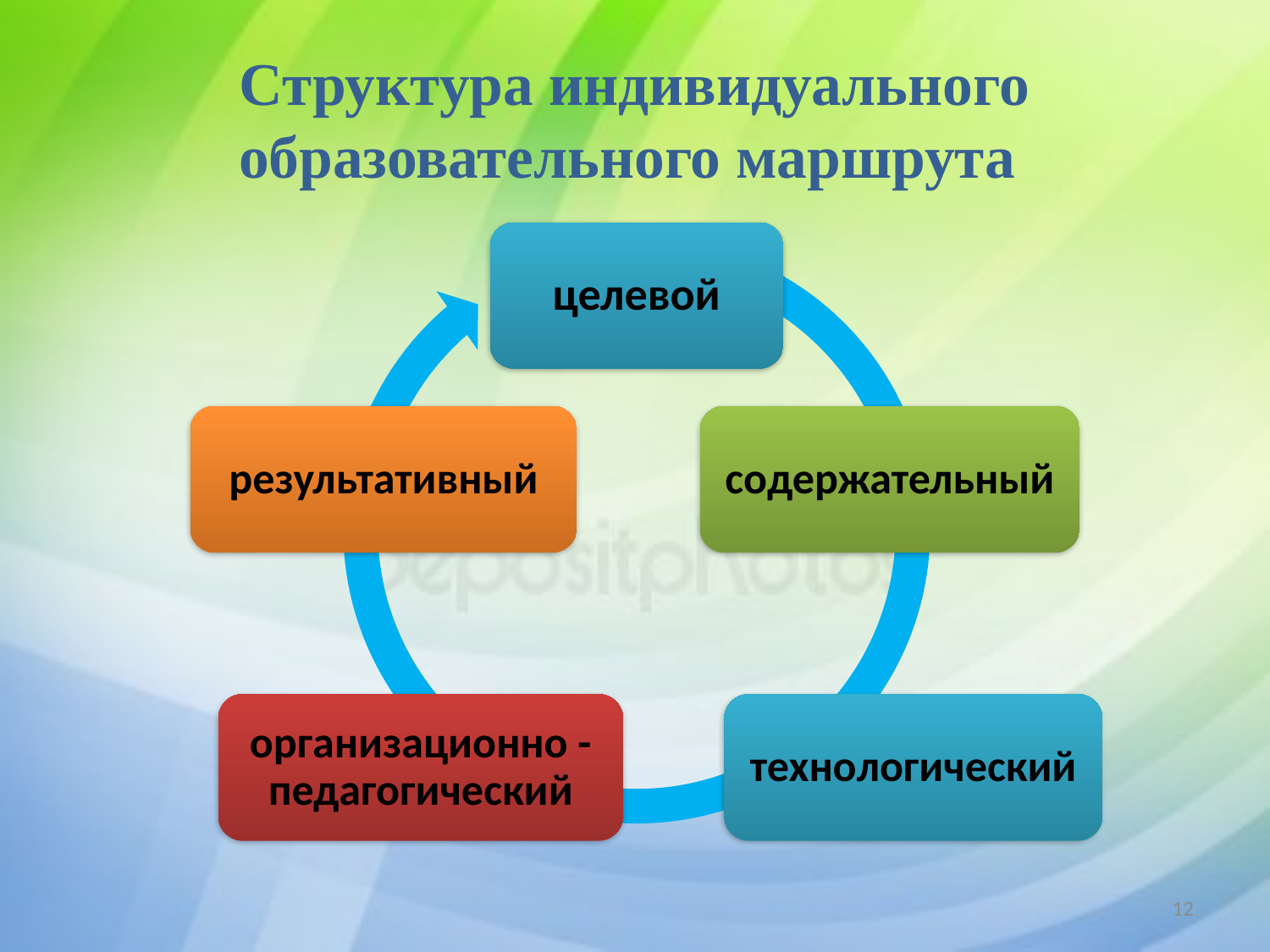

# Структура индивидуального образовательного маршрута
целевой
содержательный
технологический
организационно - педагогический
результативный
12